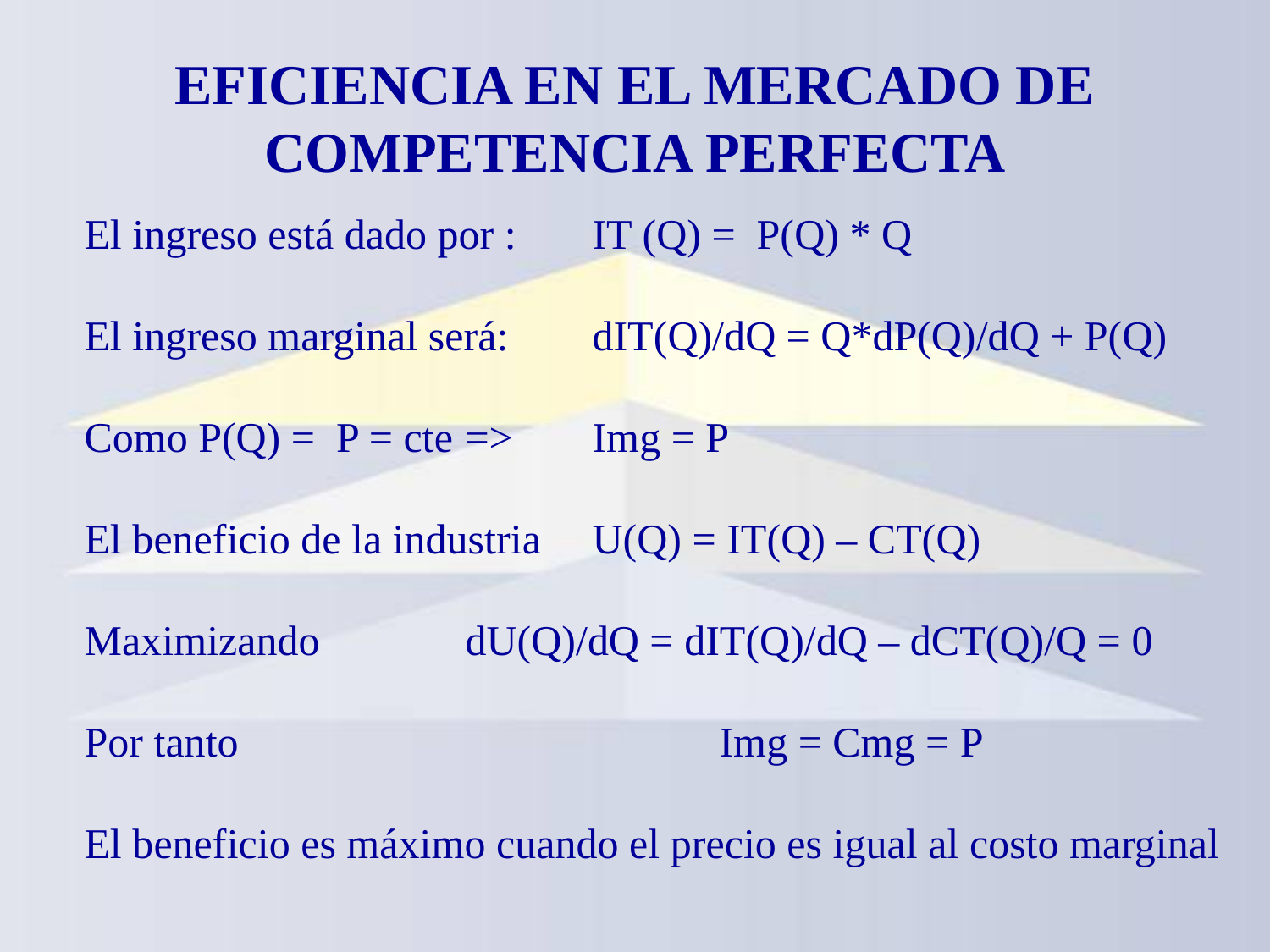

# EFICIENCIA EN EL MERCADO DE COMPETENCIA PERFECTA
El ingreso está dado por :  	IT (Q) =  P(Q) * Q

El ingreso marginal será:	dIT(Q)/dQ = Q*dP(Q)/dQ + P(Q)

Como P(Q) =  P = cte 	=>	Img = P

El beneficio de la industria	U(Q) = IT(Q) – CT(Q)

Maximizando		dU(Q)/dQ = dIT(Q)/dQ – dCT(Q)/Q = 0

Por tanto				Img = Cmg = P

El beneficio es máximo cuando el precio es igual al costo marginal